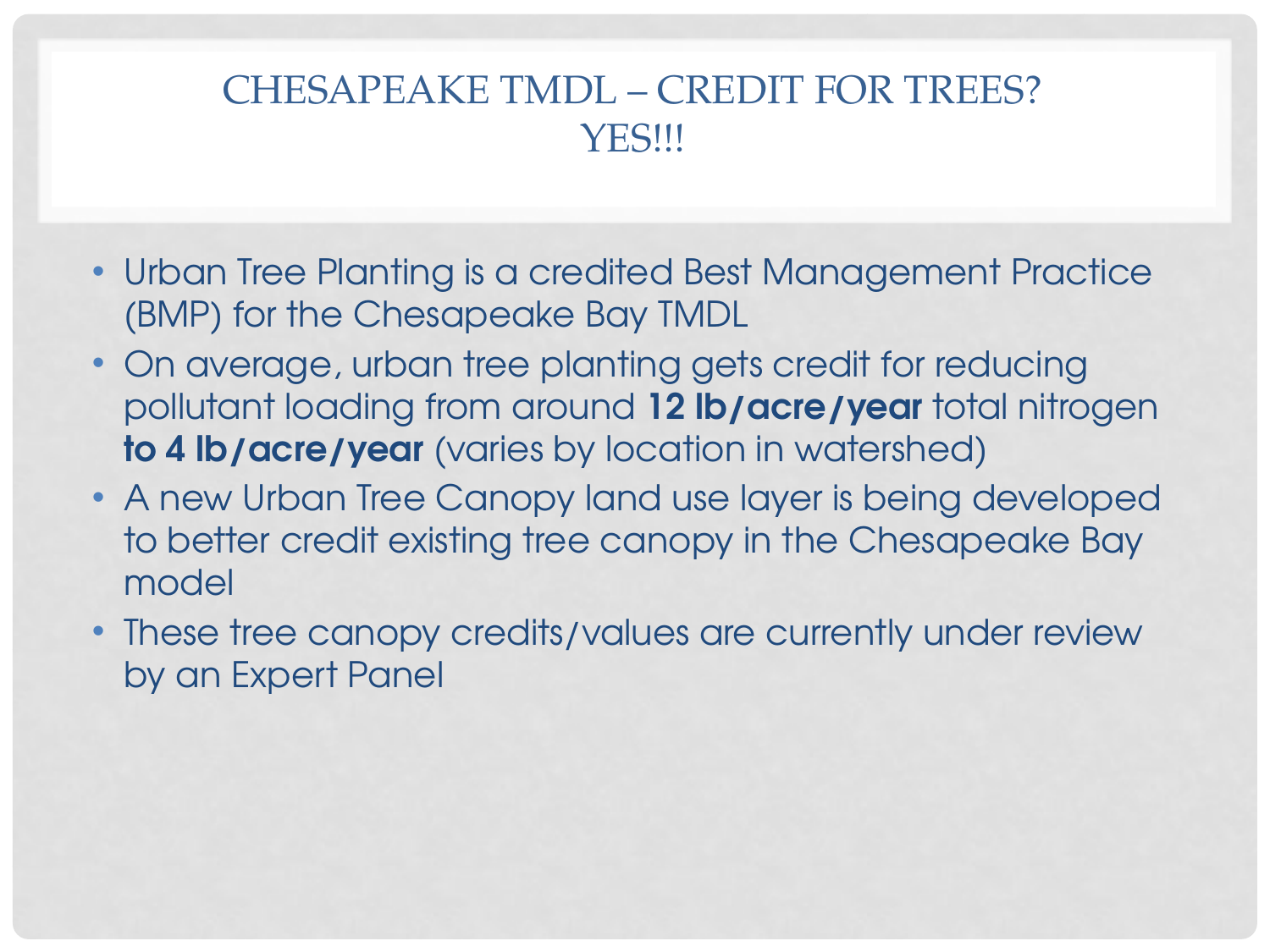

# Chesapeake TMDL – Credit for Trees? YES!!!
Urban Tree Planting is a credited Best Management Practice (BMP) for the Chesapeake Bay TMDL
On average, urban tree planting gets credit for reducing pollutant loading from around 12 lb/acre/year total nitrogen to 4 lb/acre/year (varies by location in watershed)
A new Urban Tree Canopy land use layer is being developed to better credit existing tree canopy in the Chesapeake Bay model
These tree canopy credits/values are currently under review by an Expert Panel